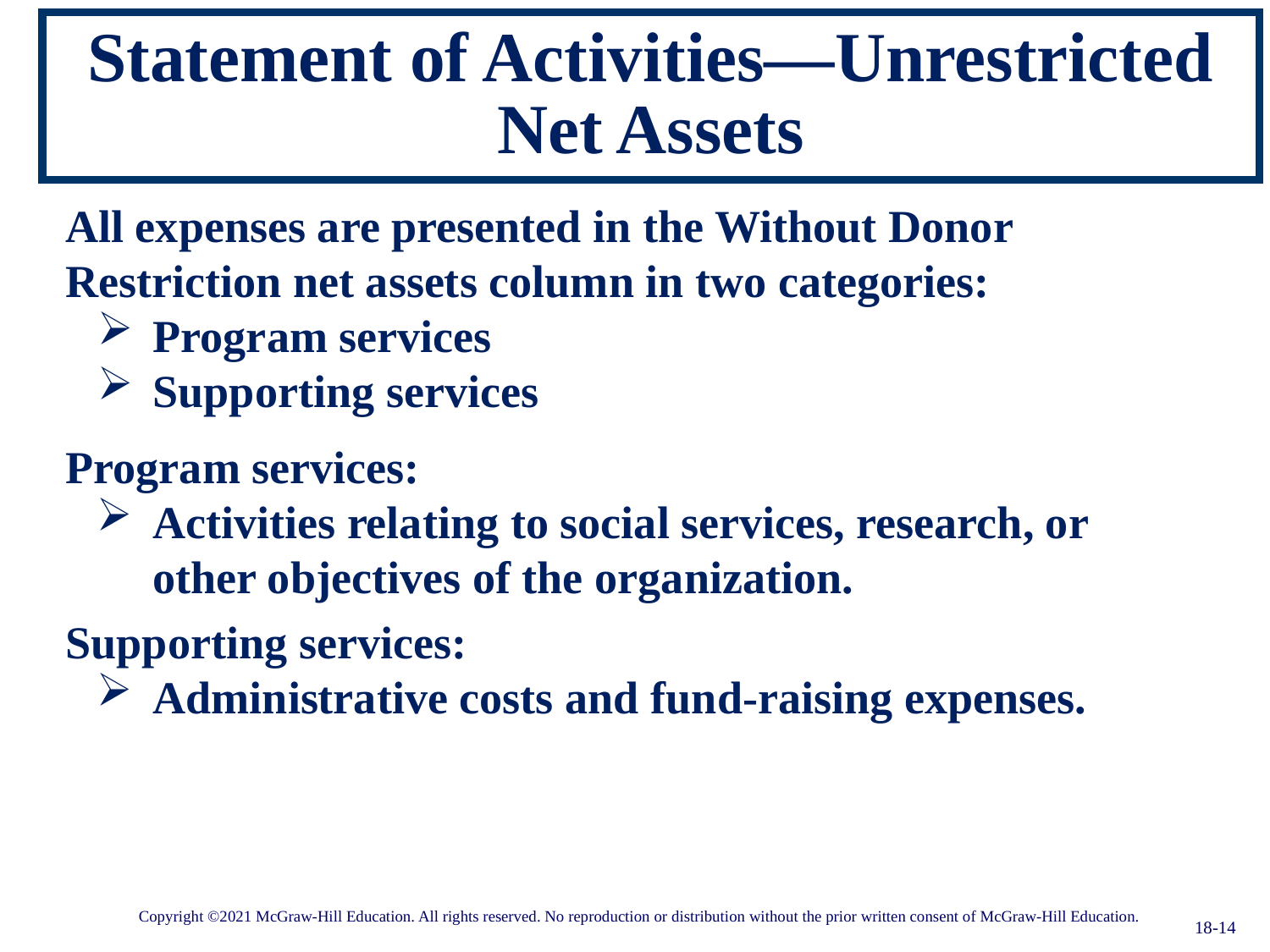

# Statement of Activities—Unrestricted Net Assets
All expenses are presented in the Without Donor Restriction net assets column in two categories:
Program services
Supporting services
Program services:
Activities relating to social services, research, or other objectives of the organization.
Supporting services:
Administrative costs and fund-raising expenses.
18-14
Copyright ©2021 McGraw-Hill Education. All rights reserved. No reproduction or distribution without the prior written consent of McGraw-Hill Education.